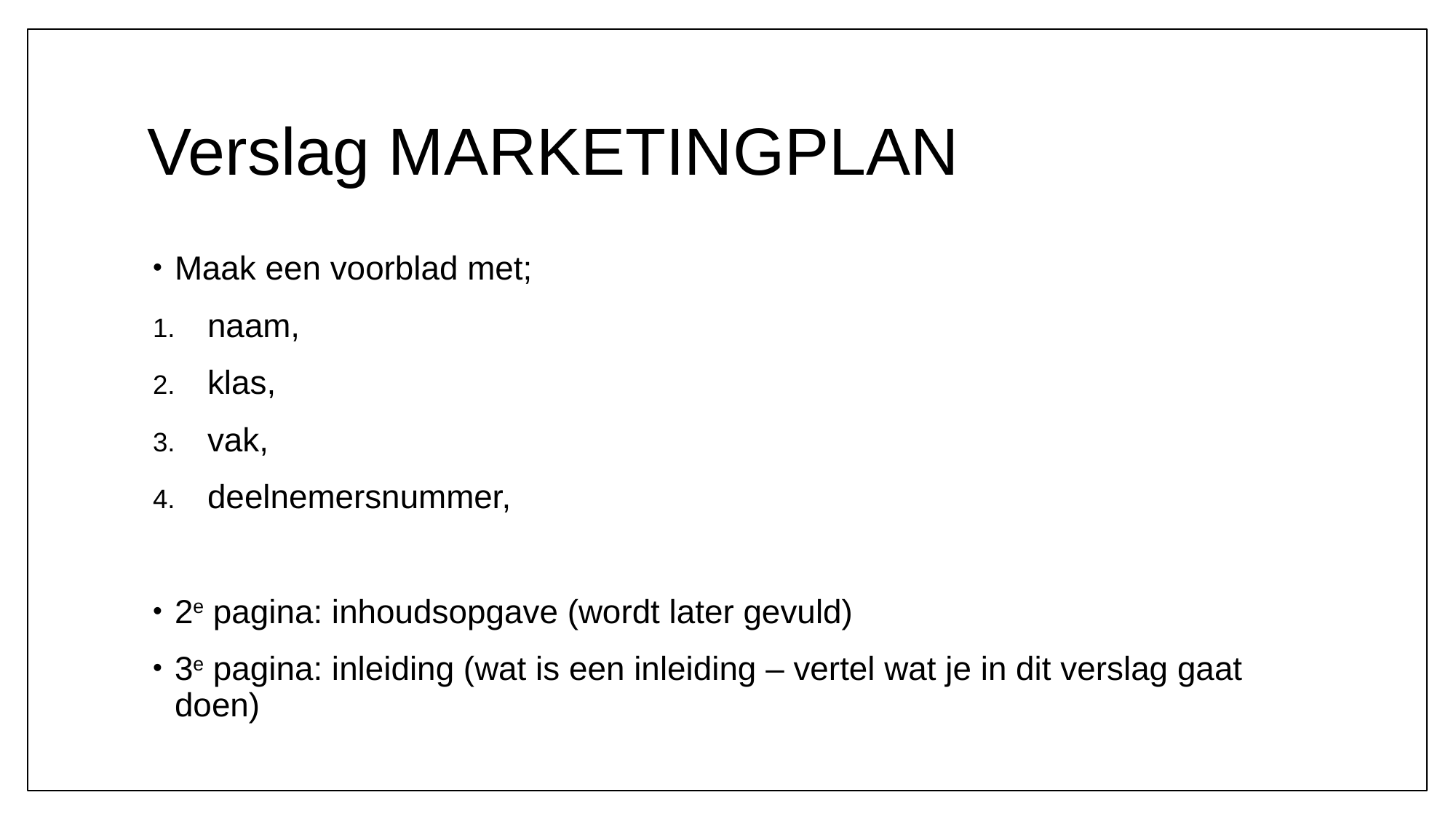

# Verslag MARKETINGPLAN
Maak een voorblad met;
naam,
klas,
vak,
deelnemersnummer,

2e pagina: inhoudsopgave (wordt later gevuld)
3e pagina: inleiding (wat is een inleiding – vertel wat je in dit verslag gaat doen)